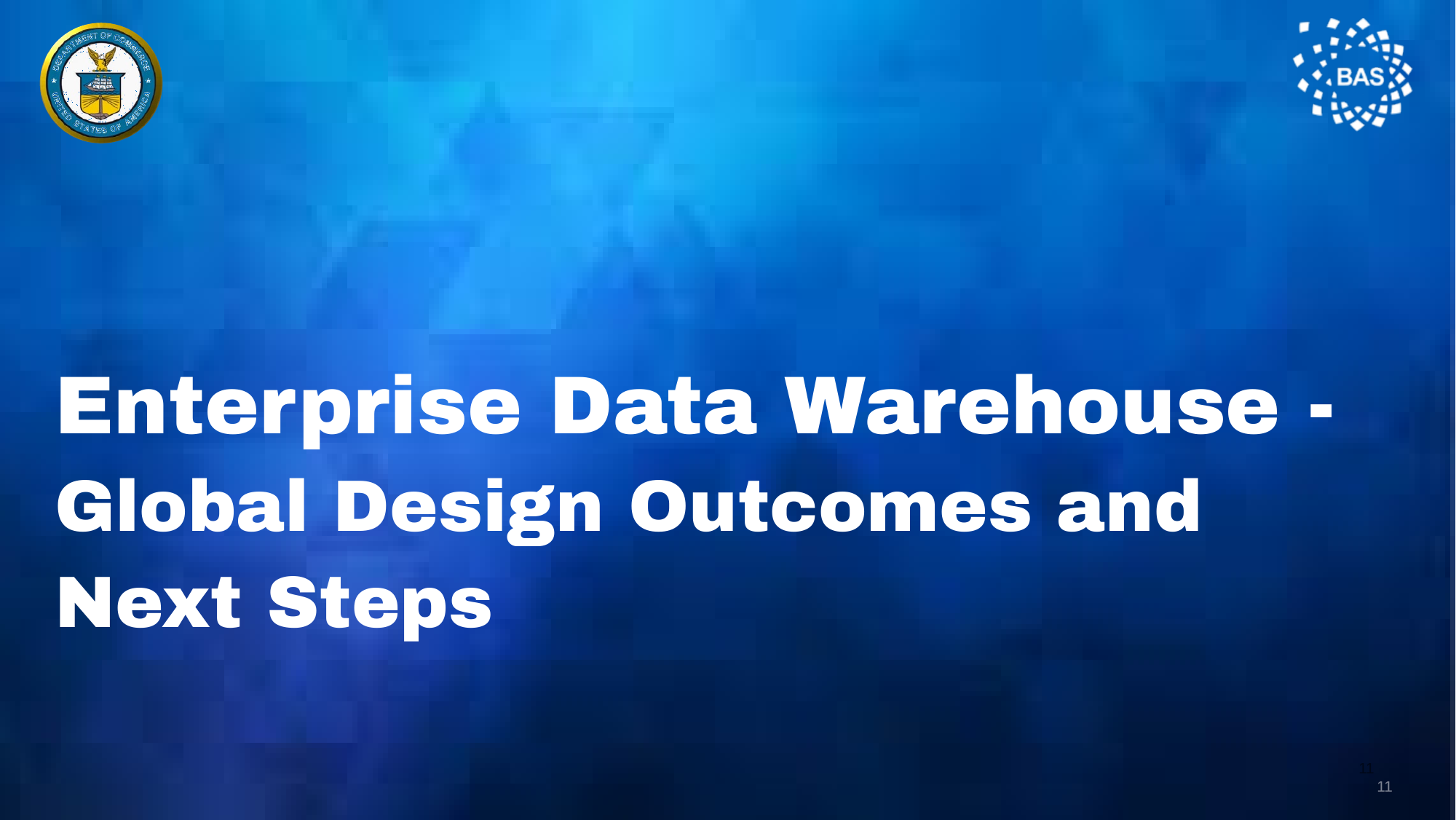

Enterprise Data Warehouse - Global Design Outcomes and Next Steps